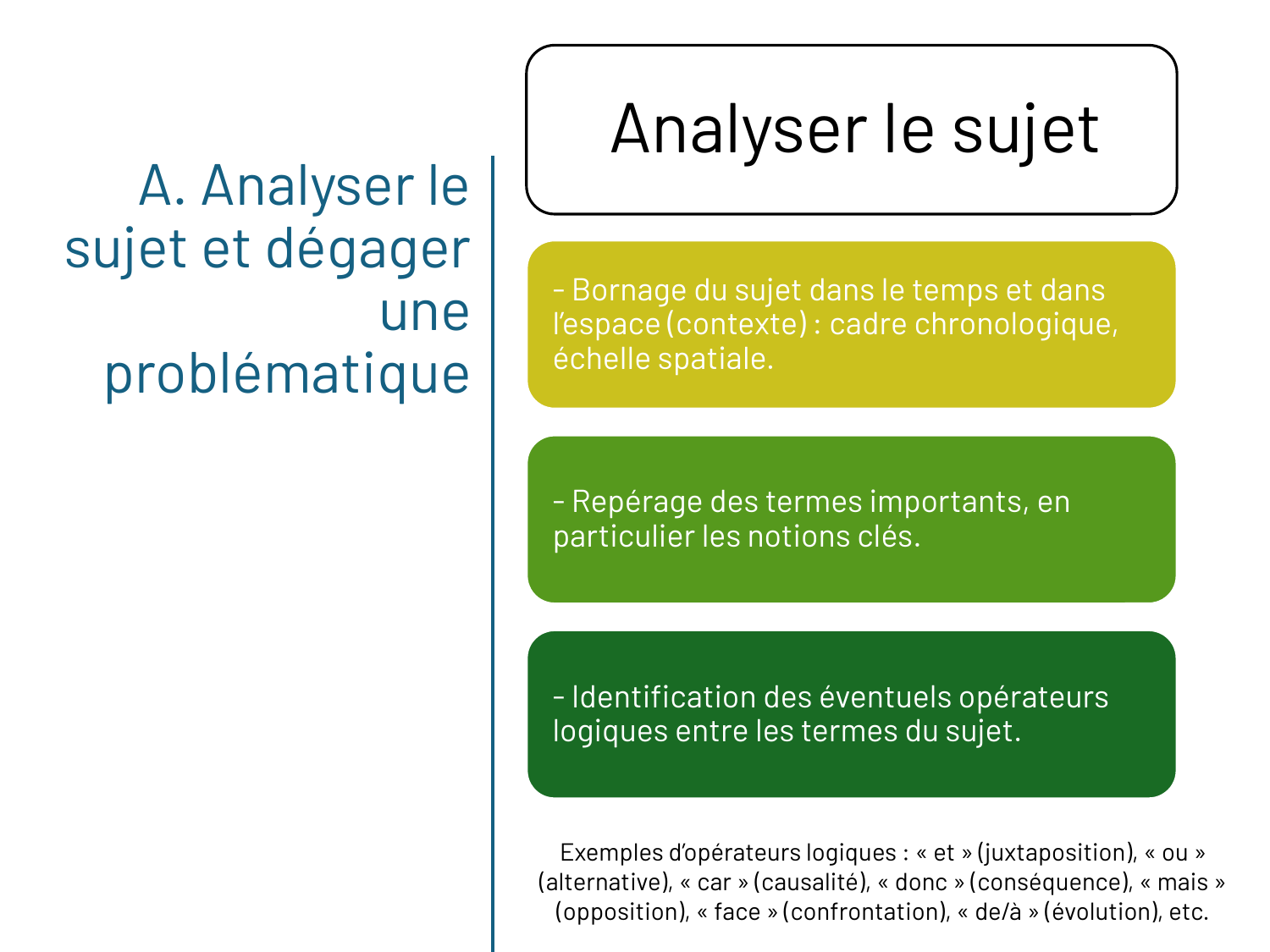

Analyser le sujet
- Bornage du sujet dans le temps et dans l’espace (contexte) : cadre chronologique, échelle spatiale.
- Repérage des termes importants, en particulier les notions clés.
- Identification des éventuels opérateurs logiques entre les termes du sujet.
# A. Analyser le sujet et dégager une problématique
Exemples d’opérateurs logiques : « et » (juxtaposition), « ou » (alternative), « car » (causalité), « donc » (conséquence), « mais » (opposition), « face » (confrontation), « de/à » (évolution), etc.